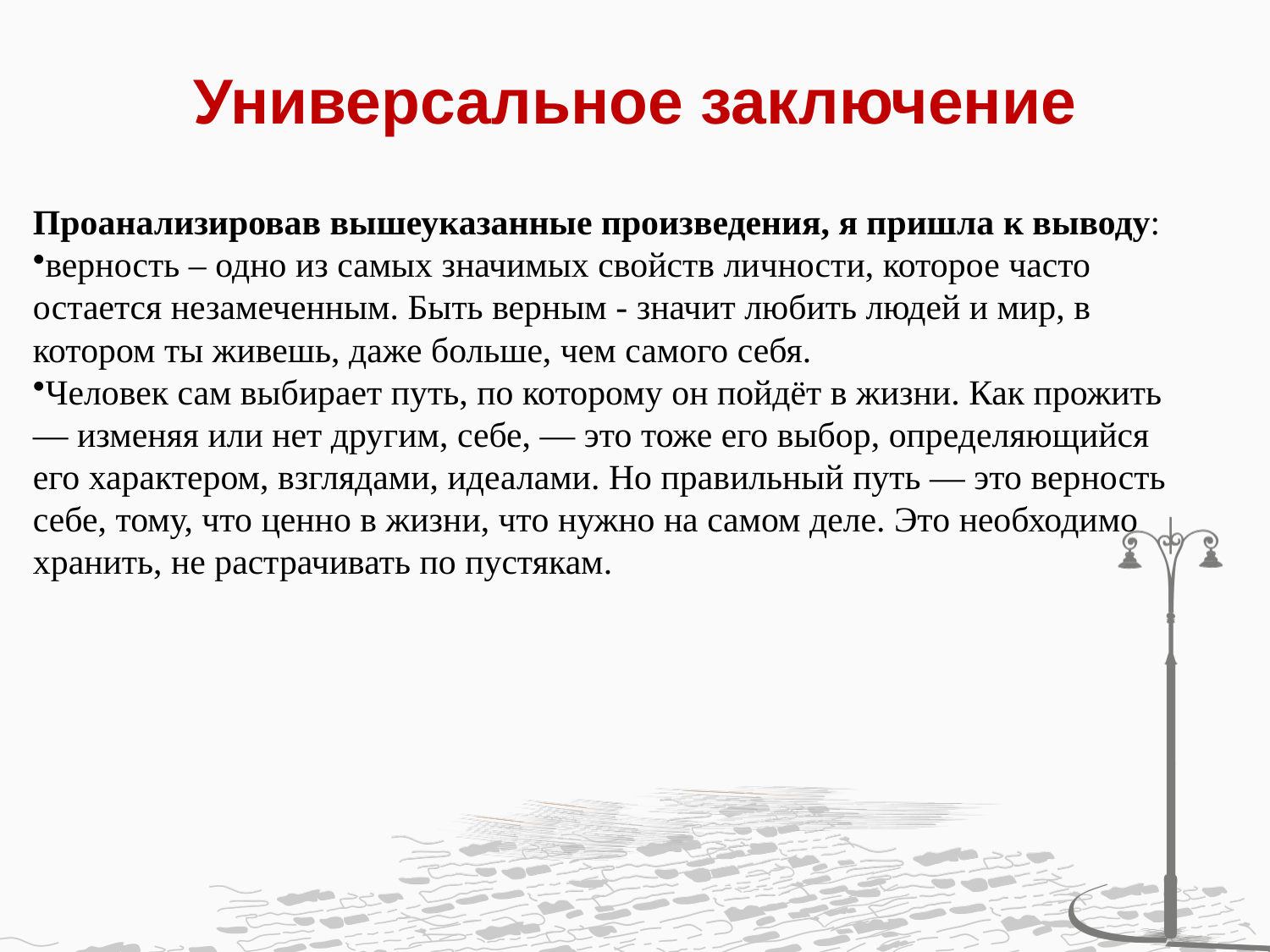

# Универсальное заключение

Проанализировав вышеуказанные произведения, я пришла к выводу:
верность – одно из самых значимых свойств личности, которое часто остается незамеченным. Быть верным - значит любить людей и мир, в котором ты живешь, даже больше, чем самого себя.
Человек сам выбирает путь, по которому он пойдёт в жизни. Как прожить — изменяя или нет другим, себе, — это тоже его выбор, определяющийся  его характером, взглядами, идеалами. Но правильный путь — это верность себе, тому, что ценно в жизни, что нужно на самом деле. Это необходимо хранить, не растрачивать по пустякам.